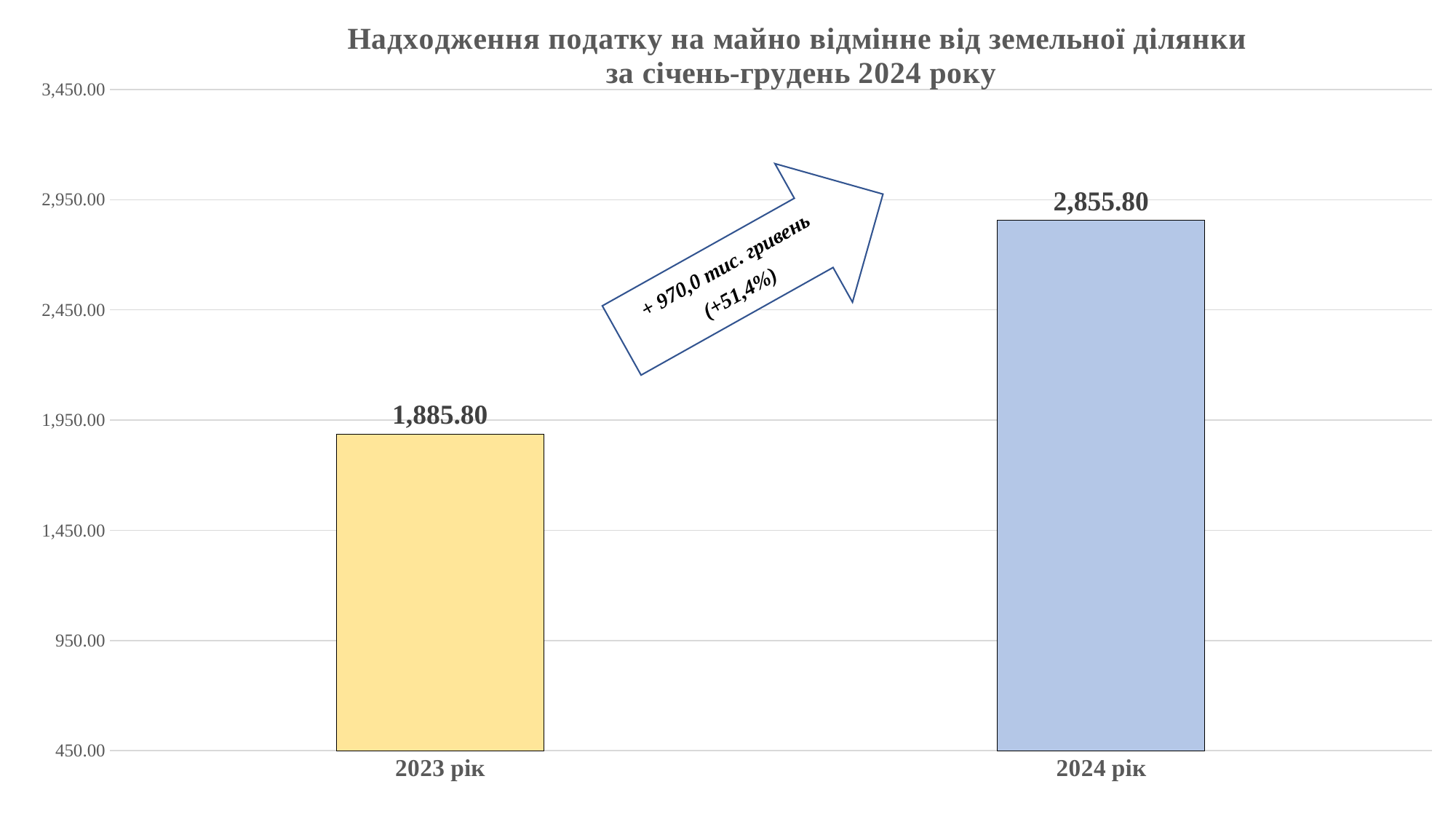

### Chart: Надходження податку на майно відмінне від земельної ділянки
за січень-грудень 2024 року

| Category |  |
|---|---|
| 2023 рік | 1885.8 |
| 2024 рік | 2855.8 |
+ 970,0 тис. гривень
(+51,4%),